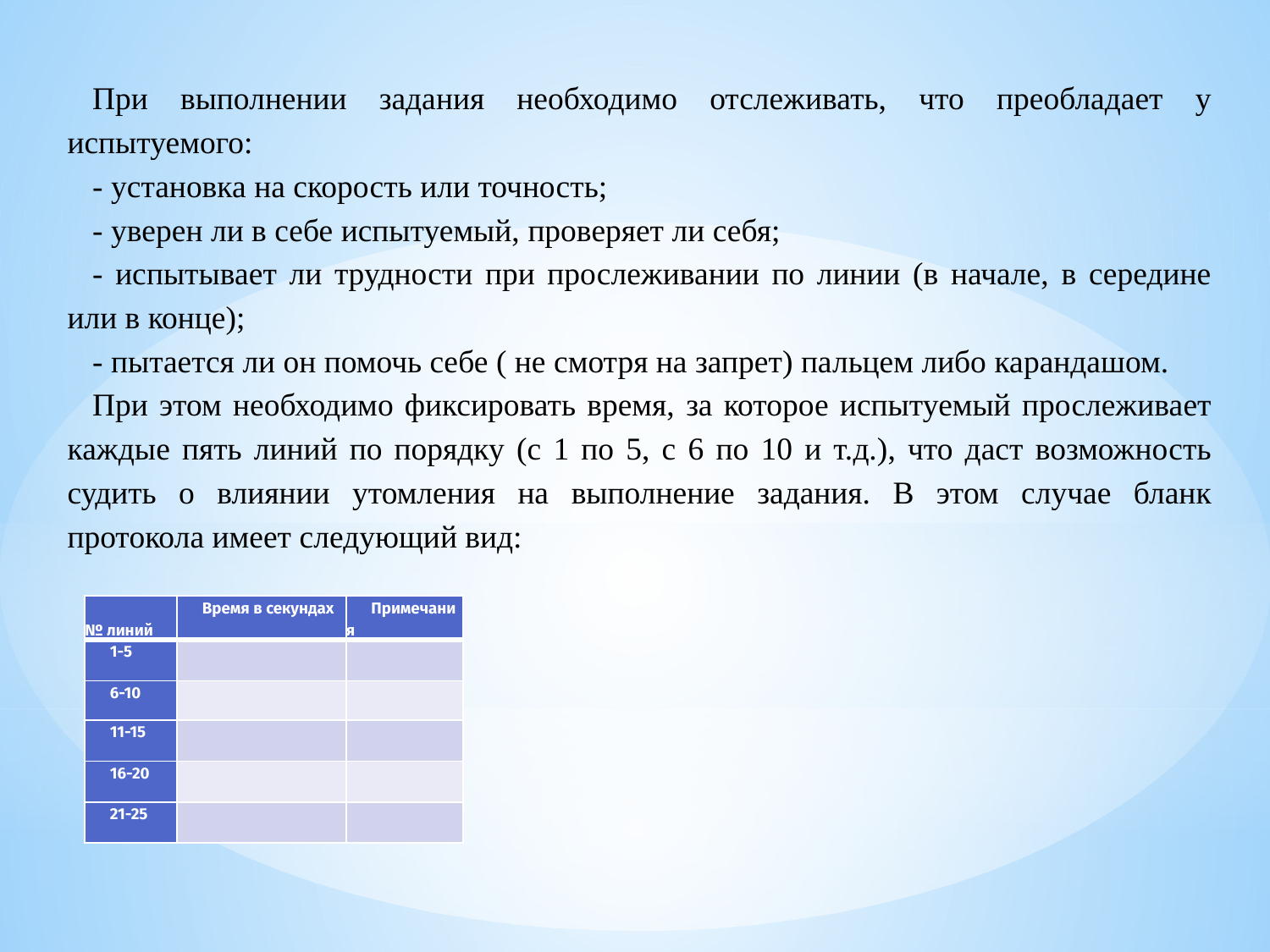

При выполнении задания необходимо отслеживать, что преобладает у испытуемого:
- установка на скорость или точность;
- уверен ли в себе испытуемый, проверяет ли себя;
- испытывает ли трудности при прослеживании по линии (в начале, в середине или в конце);
- пытается ли он помочь себе ( не смотря на запрет) пальцем либо карандашом.
При этом необходимо фиксировать время, за которое испытуемый прослеживает каждые пять линий по порядку (с 1 по 5, с 6 по 10 и т.д.), что даст возможность судить о влиянии утомления на выполнение задания. В этом случае бланк протокола имеет следующий вид:

| № линий | Время в секундах | Примечания |
| --- | --- | --- |
| 1-5 |  |  |
| 6-10 |  |  |
| 11-15 |  |  |
| 16-20 |  |  |
| 21-25 |  |  |